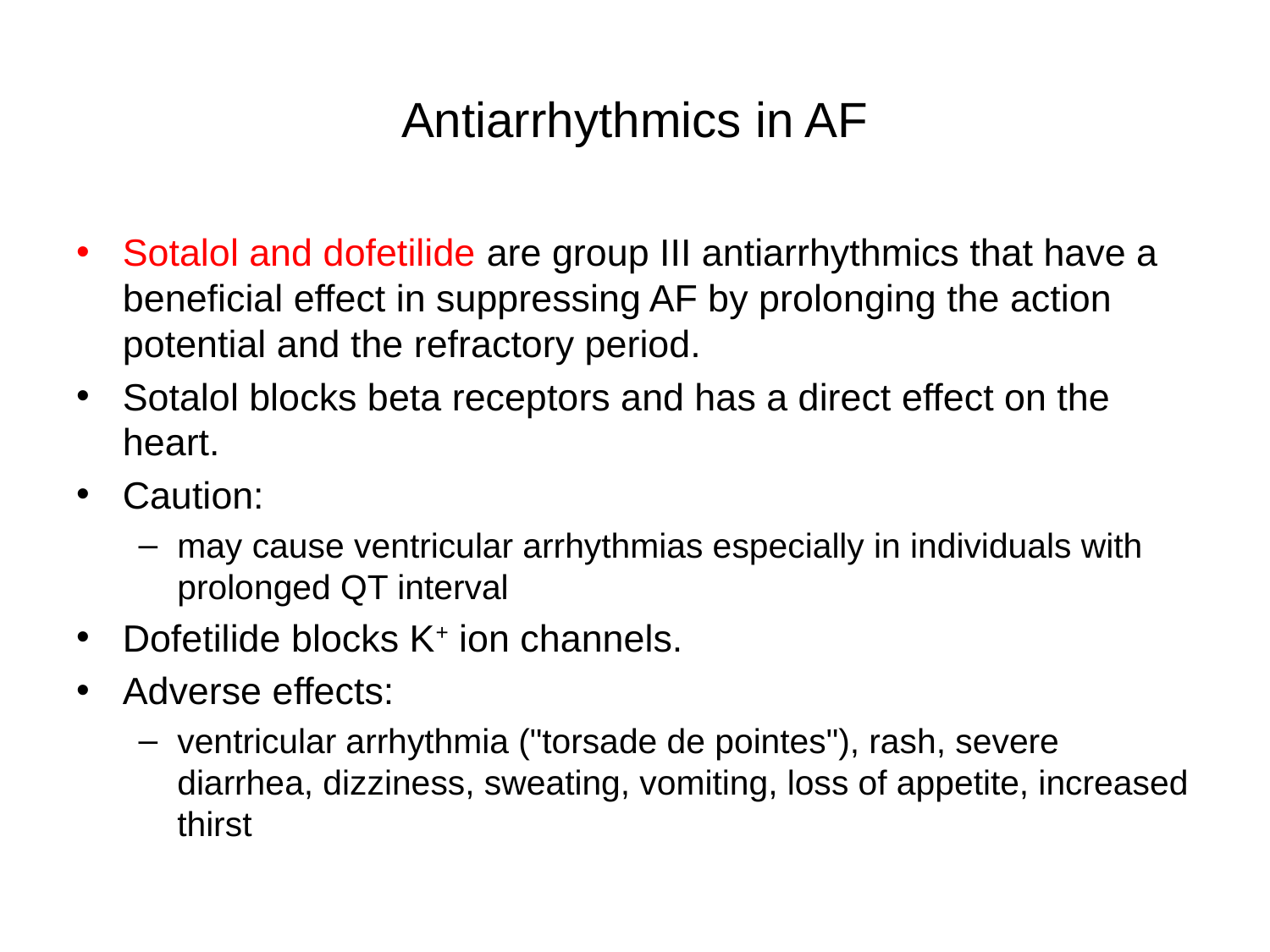

# Antiarrhythmics in AF
Sotalol and dofetilide are group III antiarrhythmics that have a beneficial effect in suppressing AF by prolonging the action potential and the refractory period.
Sotalol blocks beta receptors and has a direct effect on the heart.
Caution:
may cause ventricular arrhythmias especially in individuals with prolonged QT interval
Dofetilide blocks K+ ion channels.
Adverse effects:
ventricular arrhythmia ("torsade de pointes"), rash, severe diarrhea, dizziness, sweating, vomiting, loss of appetite, increased thirst